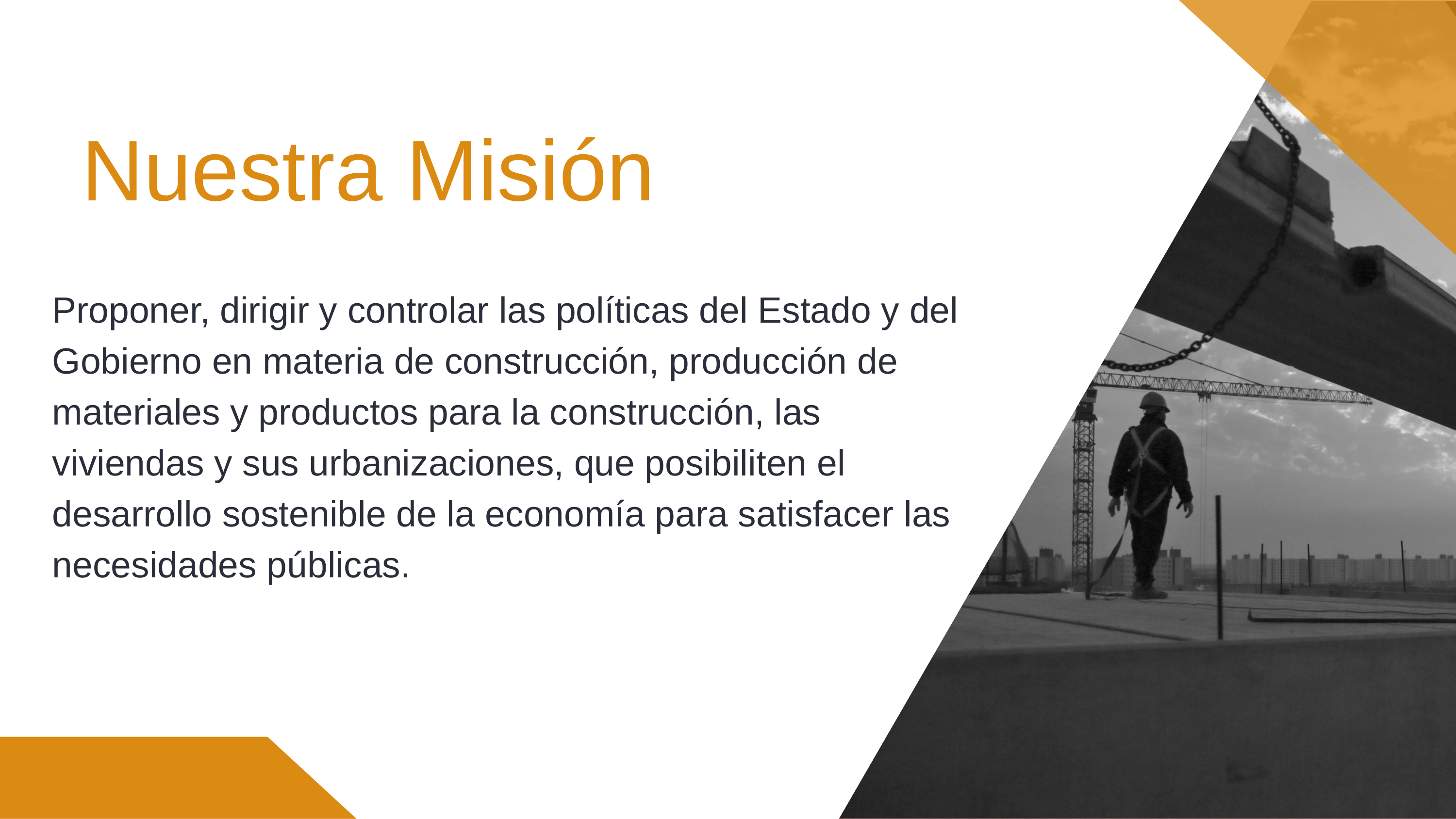

Nuestra Misión
Proponer, dirigir y controlar las políticas del Estado y del Gobierno en materia de construcción, producción de materiales y productos para la construcción, las viviendas y sus urbanizaciones, que posibiliten el desarrollo sostenible de la economía para satisfacer las necesidades públicas.